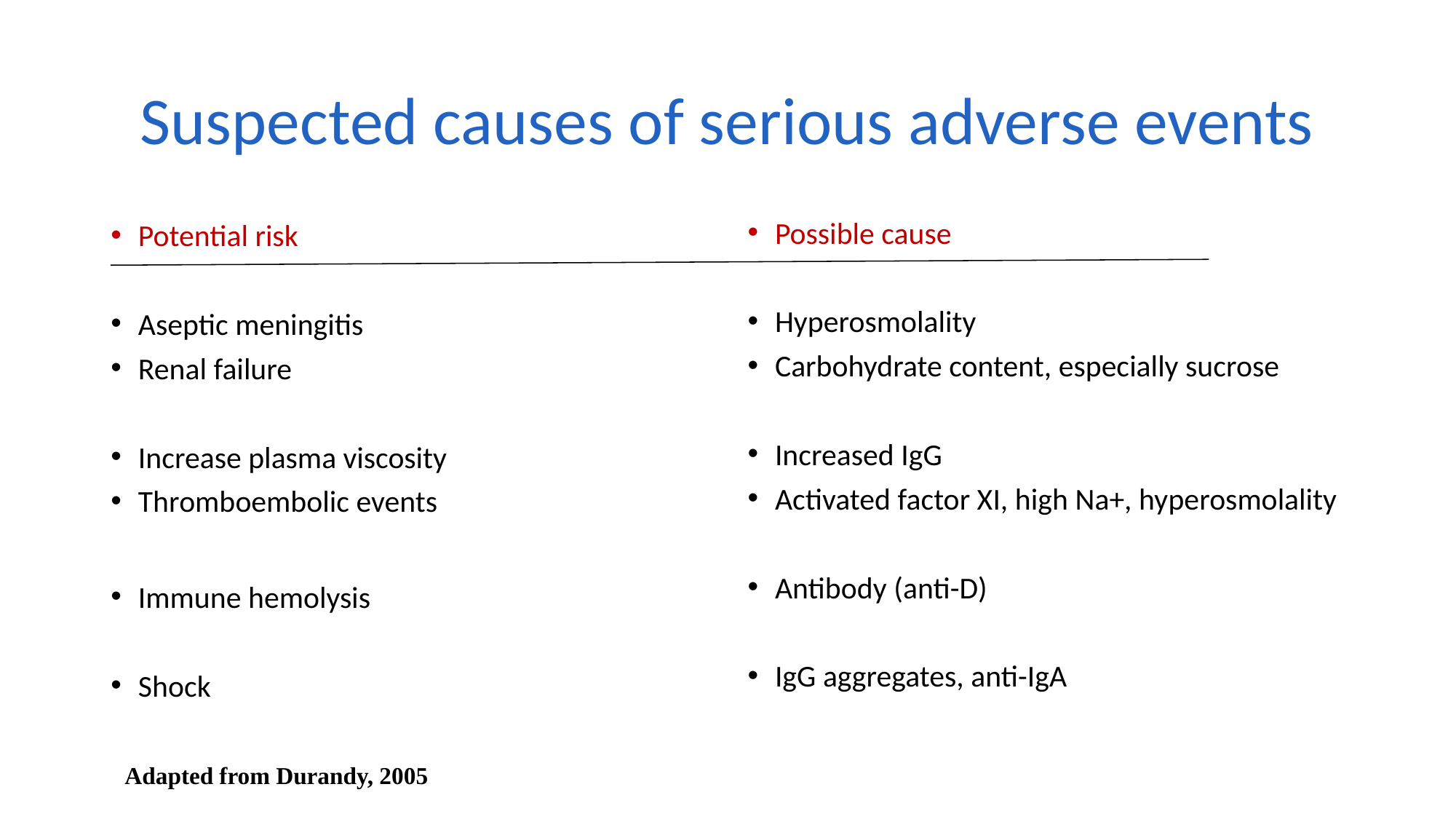

# Suspected causes of serious adverse events
Possible cause

Hyperosmolality
Carbohydrate content, especially sucrose

Increased IgG
Activated factor XI, high Na+, hyperosmolality

Antibody (anti-D)

IgG aggregates, anti-IgA
Potential risk

Aseptic meningitis
Renal failure

Increase plasma viscosity
Thromboembolic events

Immune hemolysis

Shock

Adapted from Durandy, 2005